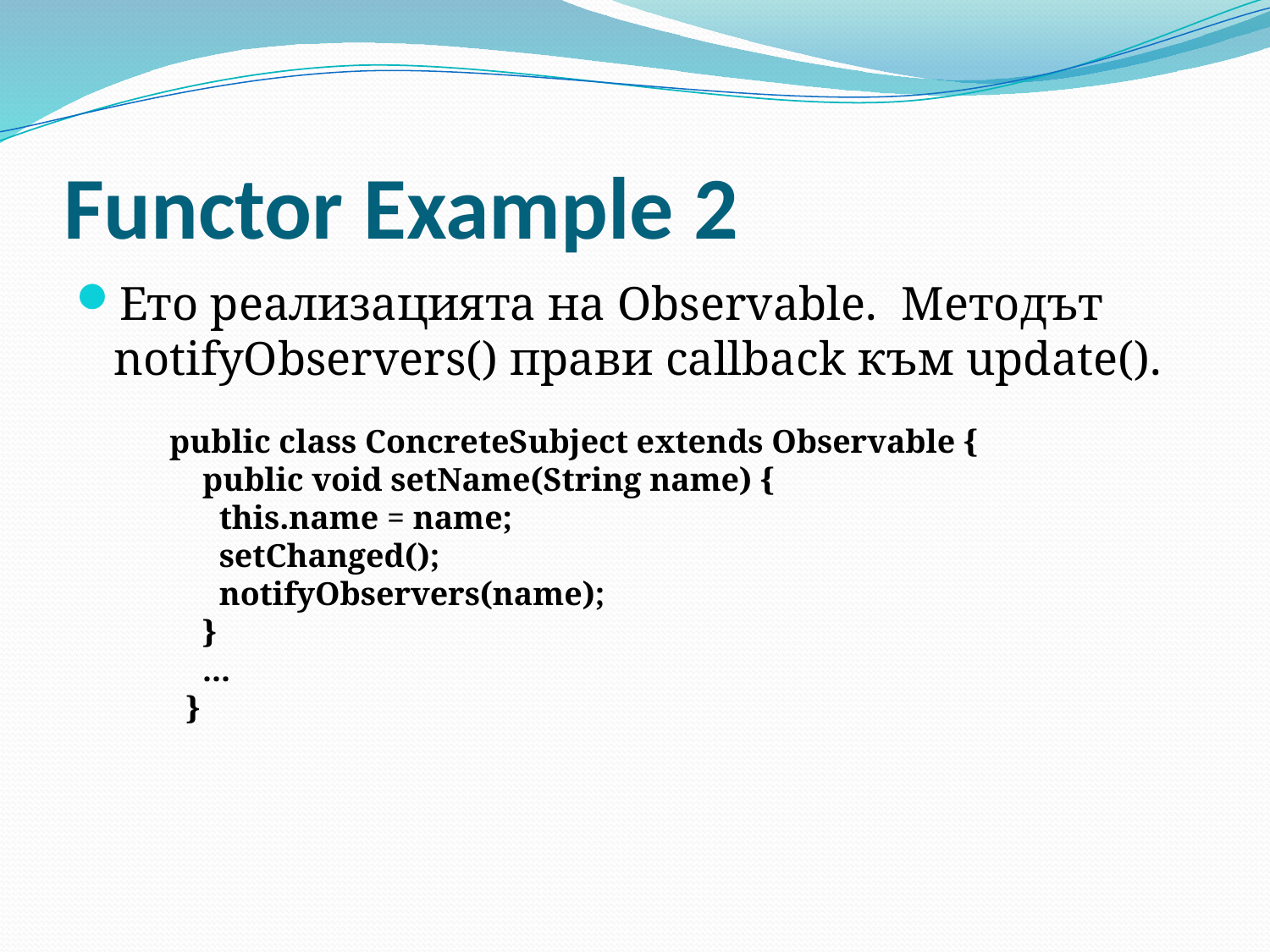

# Functor Example 2
Ето реализацията на Observable.  Методът notifyObservers() прави callback към update().
 public class ConcreteSubject extends Observable {
     public void setName(String name) {
       this.name = name;
       setChanged();
       notifyObservers(name);
     }
     ...
   }